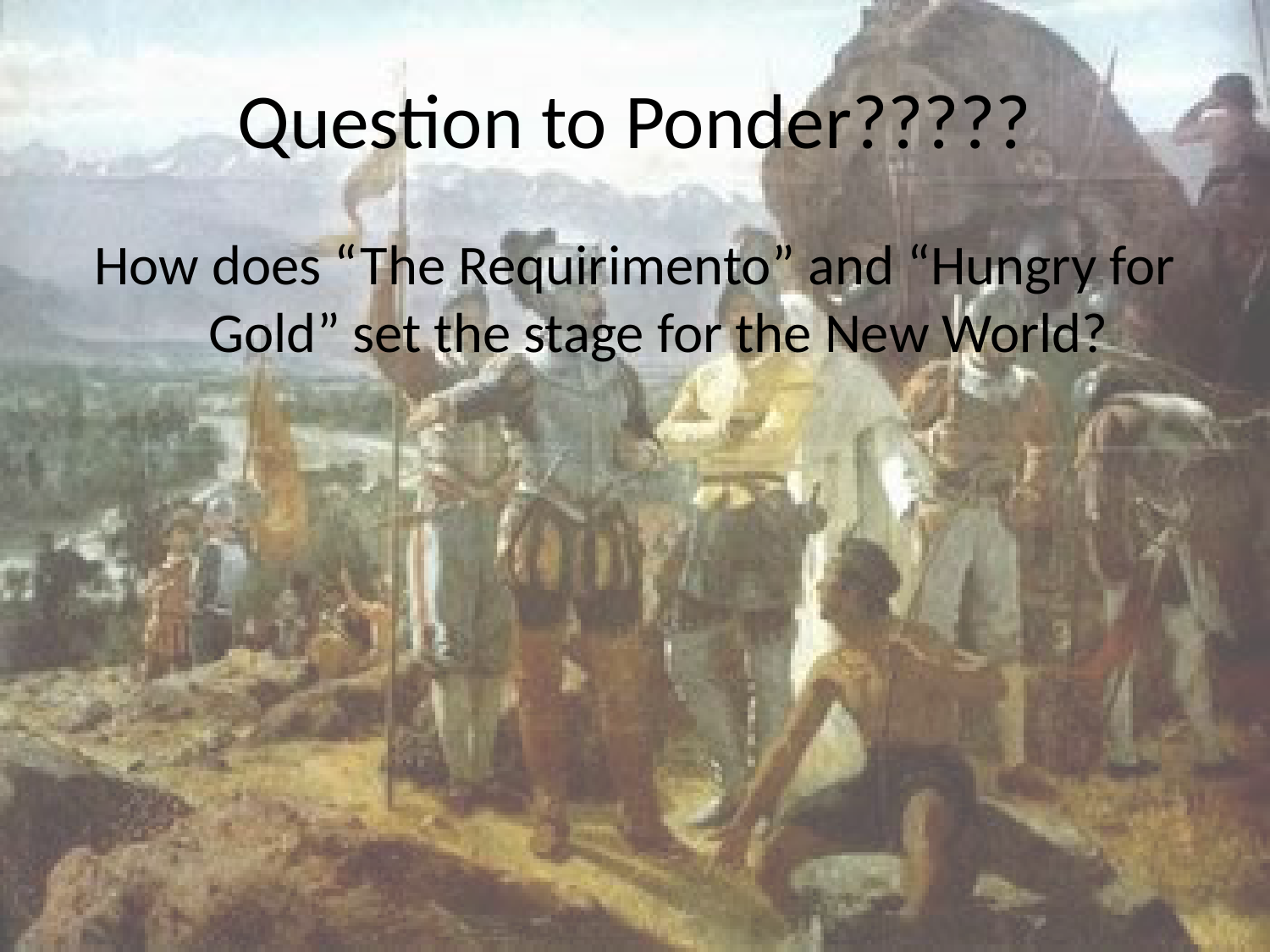

# Question to Ponder?????
How does “The Requirimento” and “Hungry for Gold” set the stage for the New World?